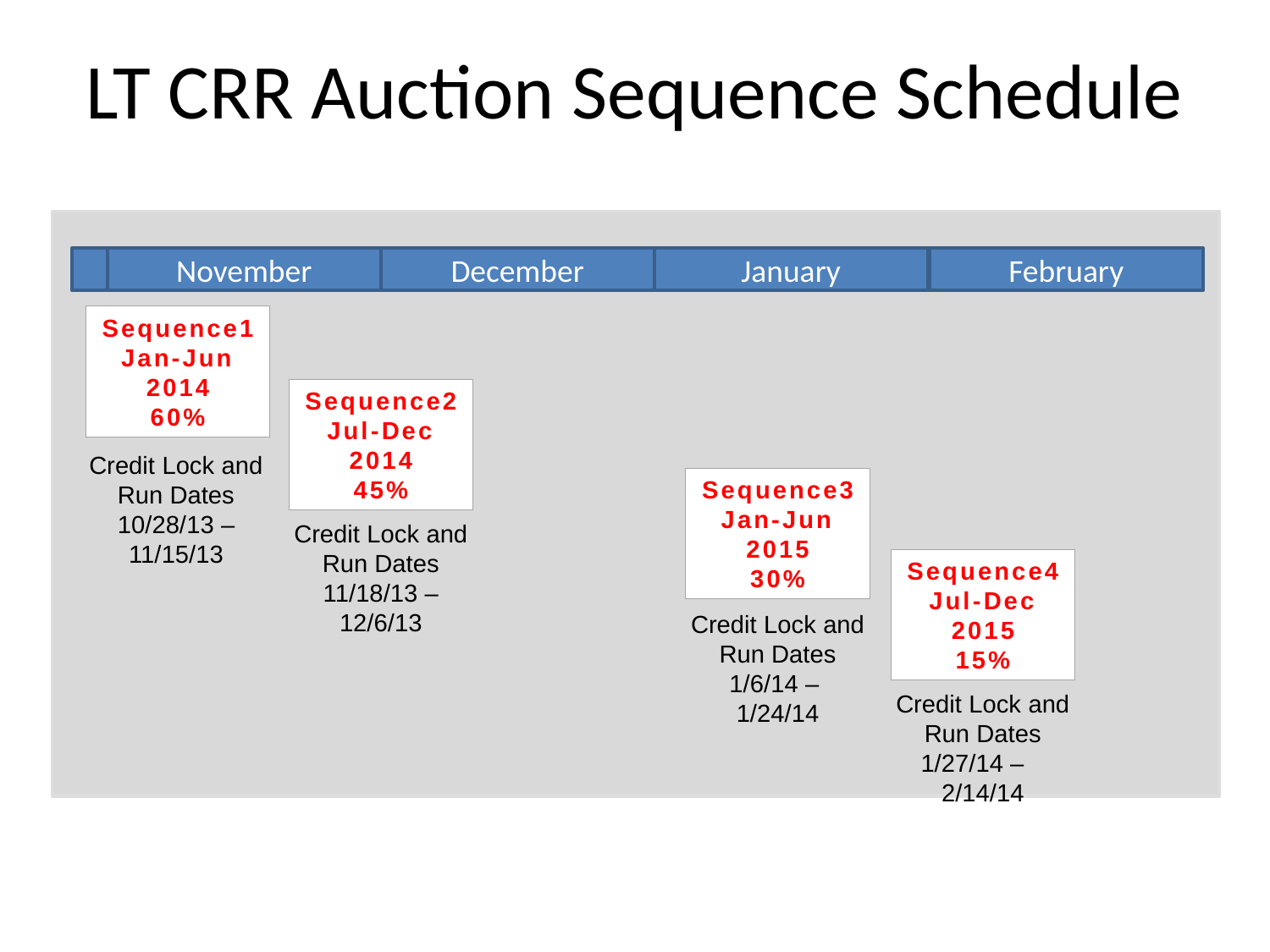

# LT CRR Auction Sequence Schedule

November
December
January
February
Sequence1
Jan-Jun 2014
60%
Sequence2
Jul-Dec 2014
45%
Credit Lock and Run Dates
10/28/13 – 11/15/13
Sequence3
Jan-Jun 2015
30%
Credit Lock and Run Dates
11/18/13 – 12/6/13
Sequence4
Jul-Dec 2015
15%
Credit Lock and Run Dates
1/6/14 –  1/24/14
Credit Lock and Run Dates
1/27/14 –    2/14/14